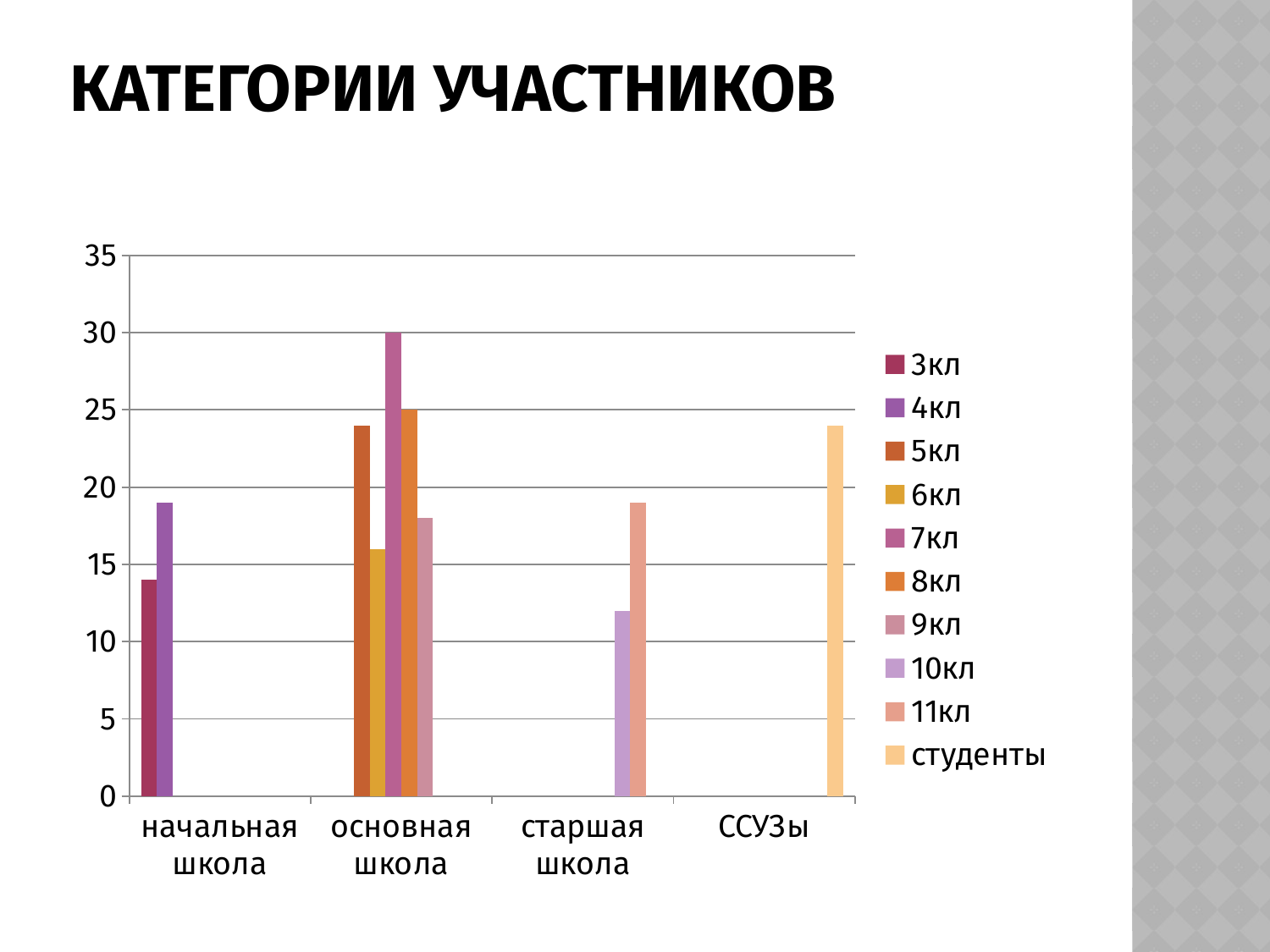

# КАТЕГОРИИ УЧАСТНИКОВ

### Chart

| Category | 3кл | 4кл | 5кл | 6кл | 7кл | 8кл | 9кл | 10кл | 11кл | студенты |
|---|---|---|---|---|---|---|---|---|---|---|
| начальная школа | 14.0 | 19.0 | None | None | None | None | None | None | None | None |
| основная школа | None | None | 24.0 | 16.0 | 30.0 | 25.0 | 18.0 | None | None | None |
| старшая школа | None | None | None | None | None | None | None | 12.0 | 19.0 | None |
| ССУЗы | None | None | None | None | None | None | None | None | None | 24.0 |